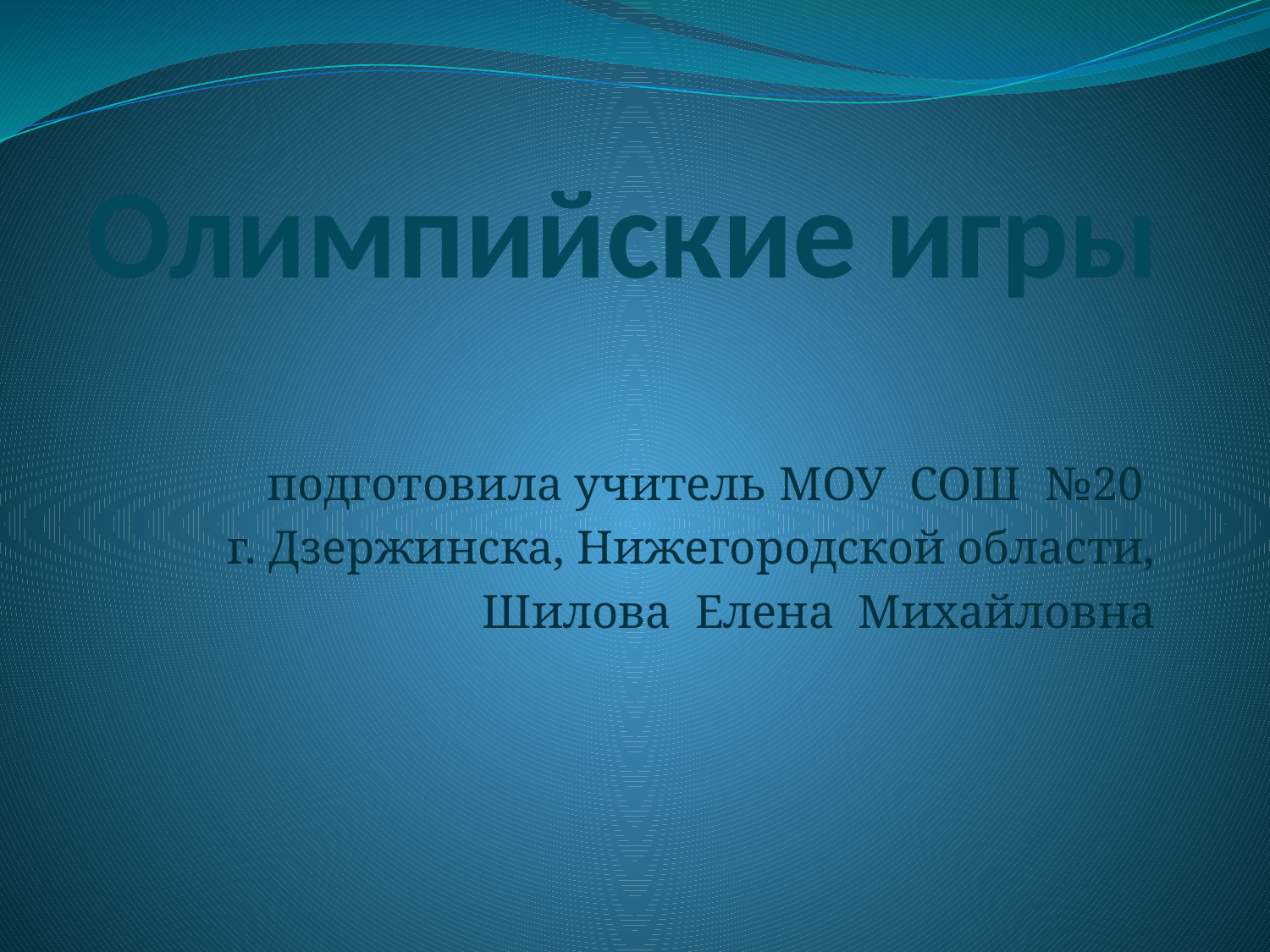

# Олимпийские игры
подготовила учитель МОУ  СОШ  №20
г. Дзержинска, Нижегородской области,
Шилова  Елена  Михайловна